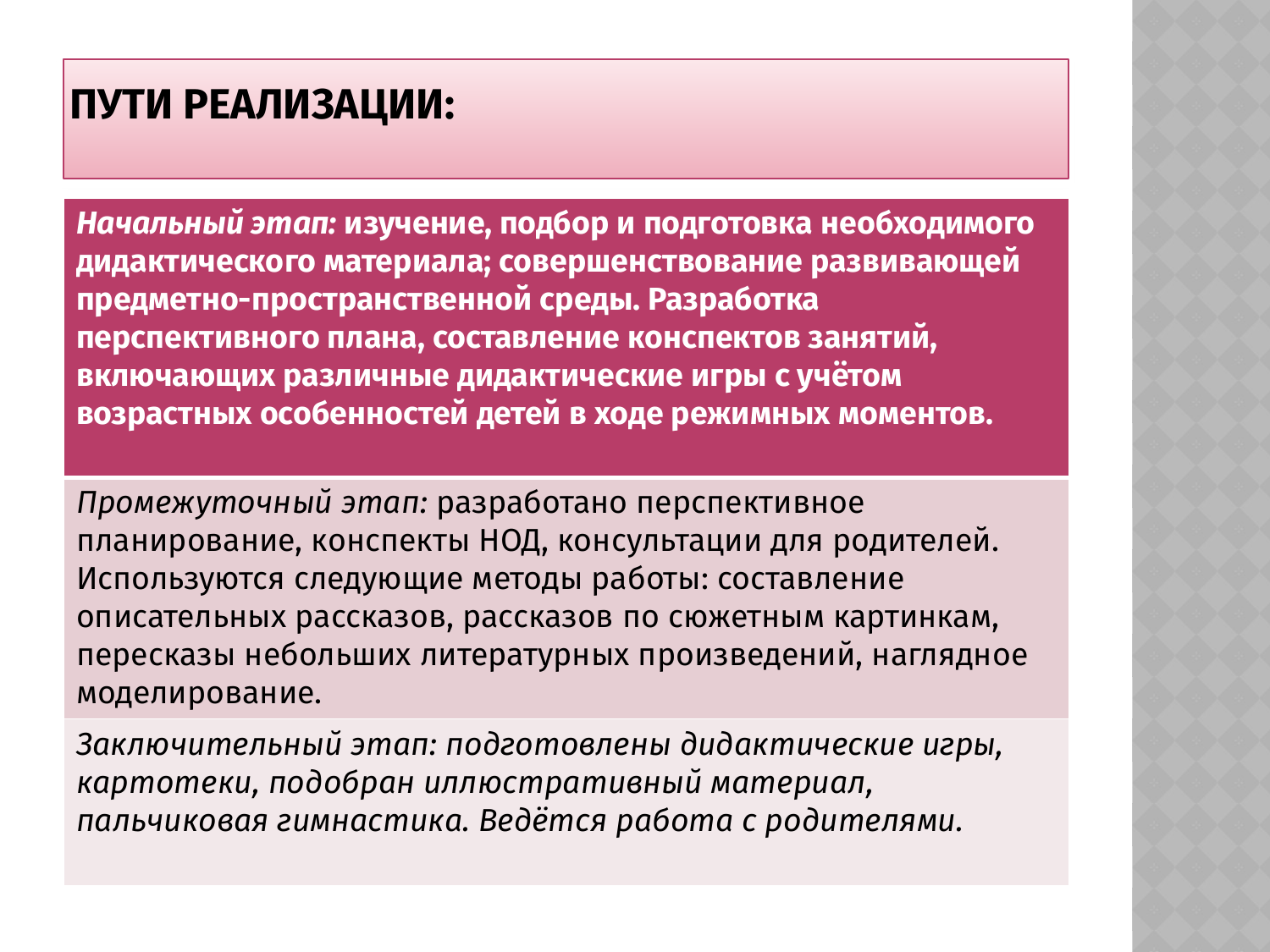

# Пути реализации:
| Начальный этап: изучение, подбор и подготовка необходимого дидактического материала; совершенствование развивающей предметно-пространственной среды. Разработка перспективного плана, составление конспектов занятий, включающих различные дидактические игры с учётом возрастных особенностей детей в ходе режимных моментов. |
| --- |
| Промежуточный этап: разработано перспективное планирование, конспекты НОД, консультации для родителей. Используются следующие методы работы: составление описательных рассказов, рассказов по сюжетным картинкам, пересказы небольших литературных произведений, наглядное моделирование. |
| Заключительный этап: подготовлены дидактические игры, картотеки, подобран иллюстративный материал, пальчиковая гимнастика. Ведётся работа с родителями. |